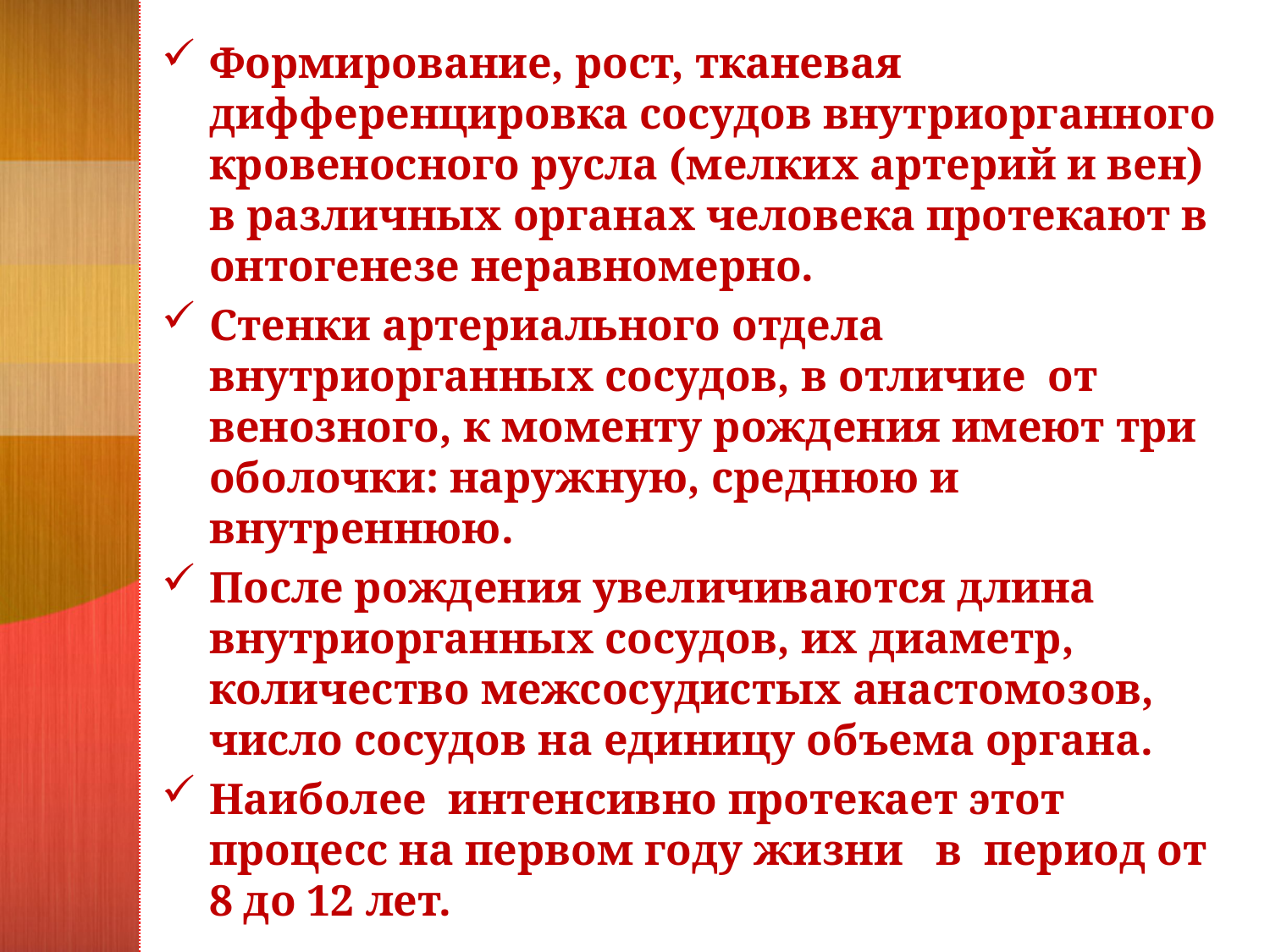

Формирование, рост, тканевая дифференцировка сосудов внутриорганного кровеносного русла (мелких артерий и вен) в различных органах человека протекают в онтогенезе неравномерно.
Стенки артериального отдела внутриорганных сосудов, в отличие  от венозного, к моменту рождения имеют три оболочки: наружную, среднюю и внутреннюю.
После рождения увеличиваются длина  внутриорганных сосудов, их диаметр, количество межсосудистых анастомозов, число сосудов на единицу объема органа.
Наиболее  интенсивно протекает этот процесс на первом году жизни   в  период от 8 до 12 лет.